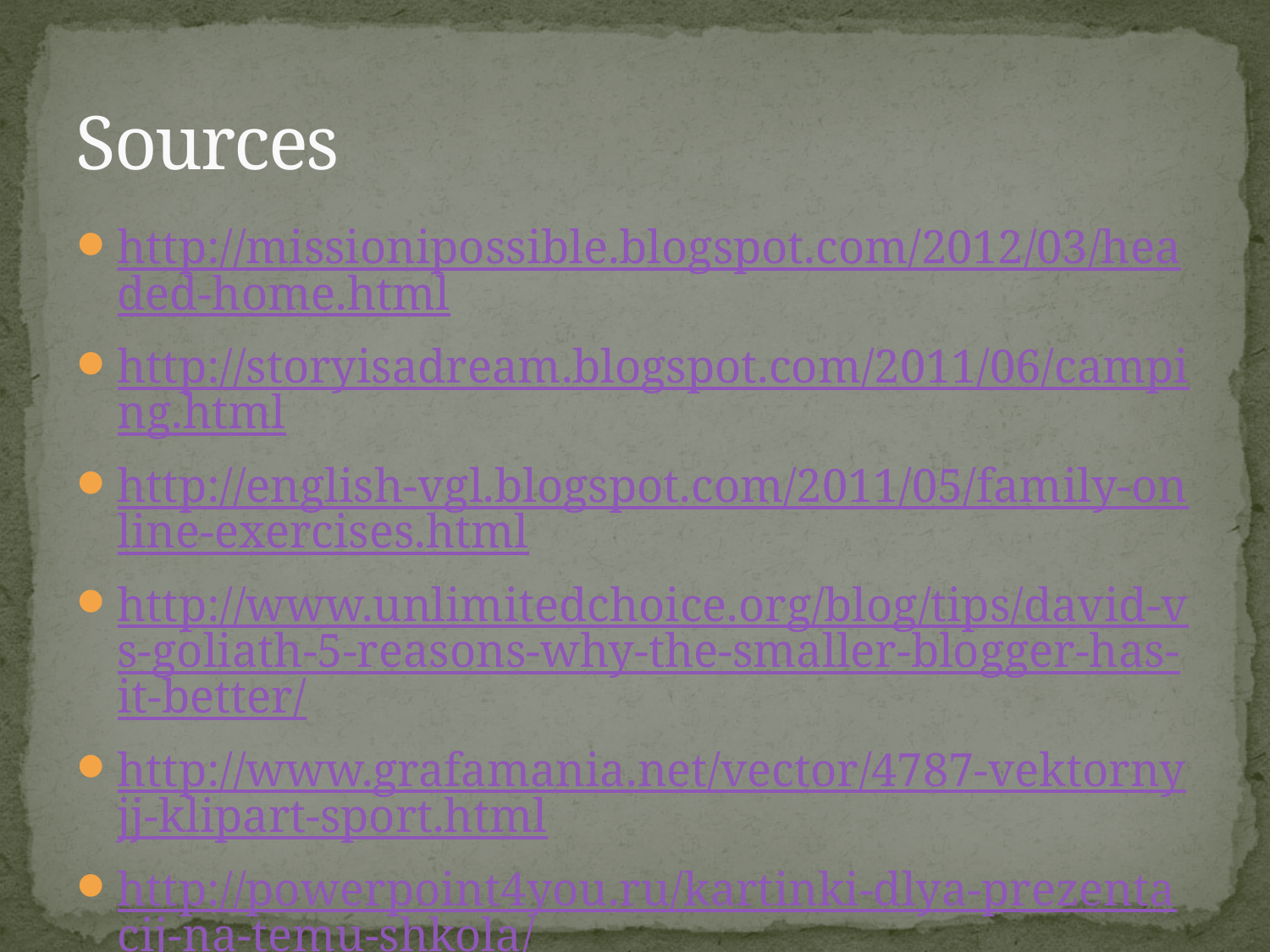

# Sources
http://missionipossible.blogspot.com/2012/03/headed-home.html
http://storyisadream.blogspot.com/2011/06/camping.html
http://english-vgl.blogspot.com/2011/05/family-online-exercises.html
http://www.unlimitedchoice.org/blog/tips/david-vs-goliath-5-reasons-why-the-smaller-blogger-has-it-better/
http://www.grafamania.net/vector/4787-vektornyjj-klipart-sport.html
http://powerpoint4you.ru/kartinki-dlya-prezentacij-na-temu-shkola/